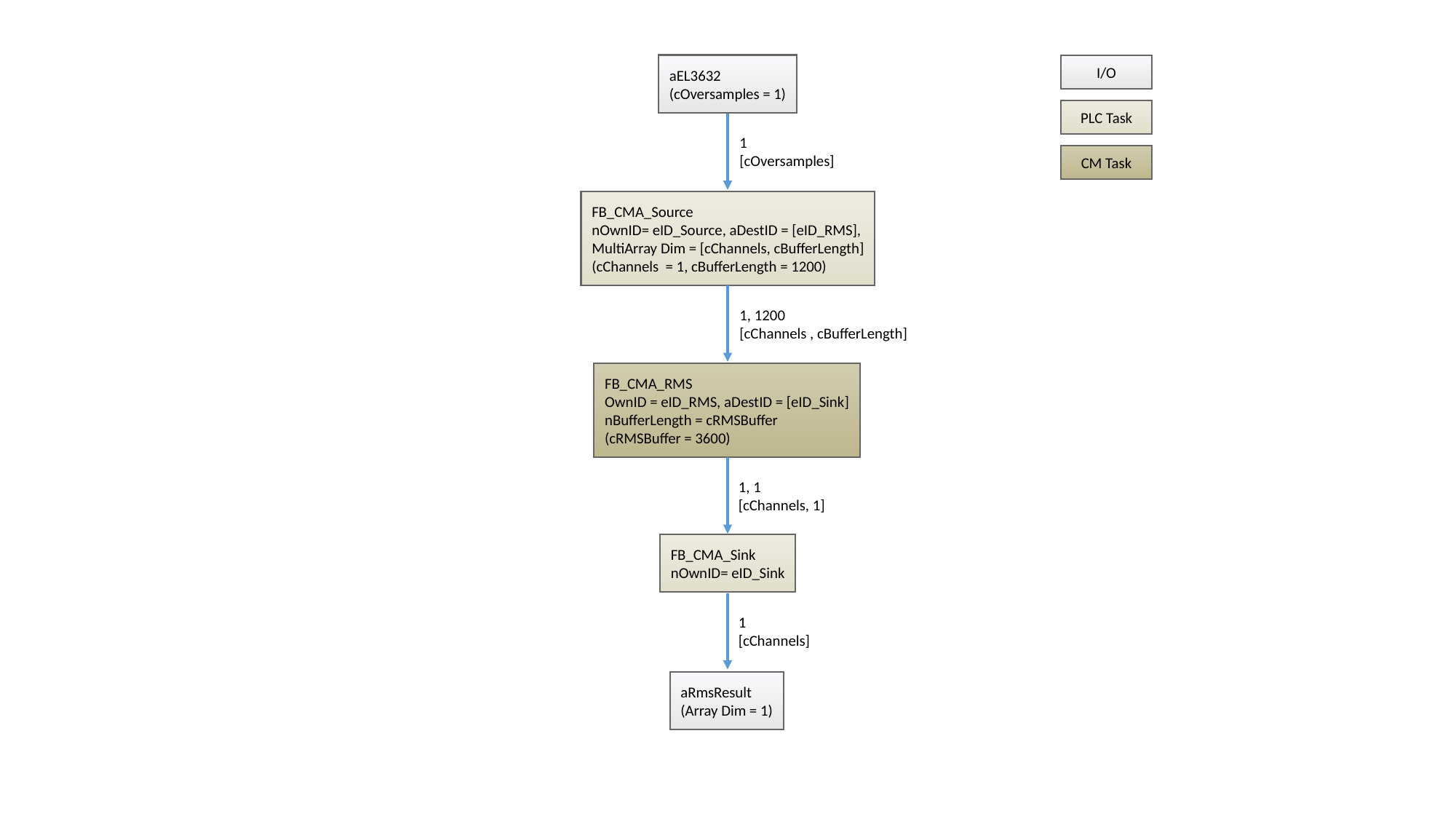

aEL3632
(cOversamples = 1)
I/O
PLC Task
1
[cOversamples]
CM Task
FB_CMA_Source
nOwnID= eID_Source, aDestID = [eID_RMS],
MultiArray Dim = [cChannels, cBufferLength]
(cChannels  = 1, cBufferLength = 1200)
1, 1200
[cChannels , cBufferLength]
FB_CMA_RMS
OwnID = eID_RMS, aDestID = [eID_Sink]
nBufferLength = cRMSBuffer
(cRMSBuffer = 3600)
1, 1
[cChannels, 1]
FB_CMA_Sink
nOwnID= eID_Sink
1
[cChannels]
aRmsResult
(Array Dim = 1)